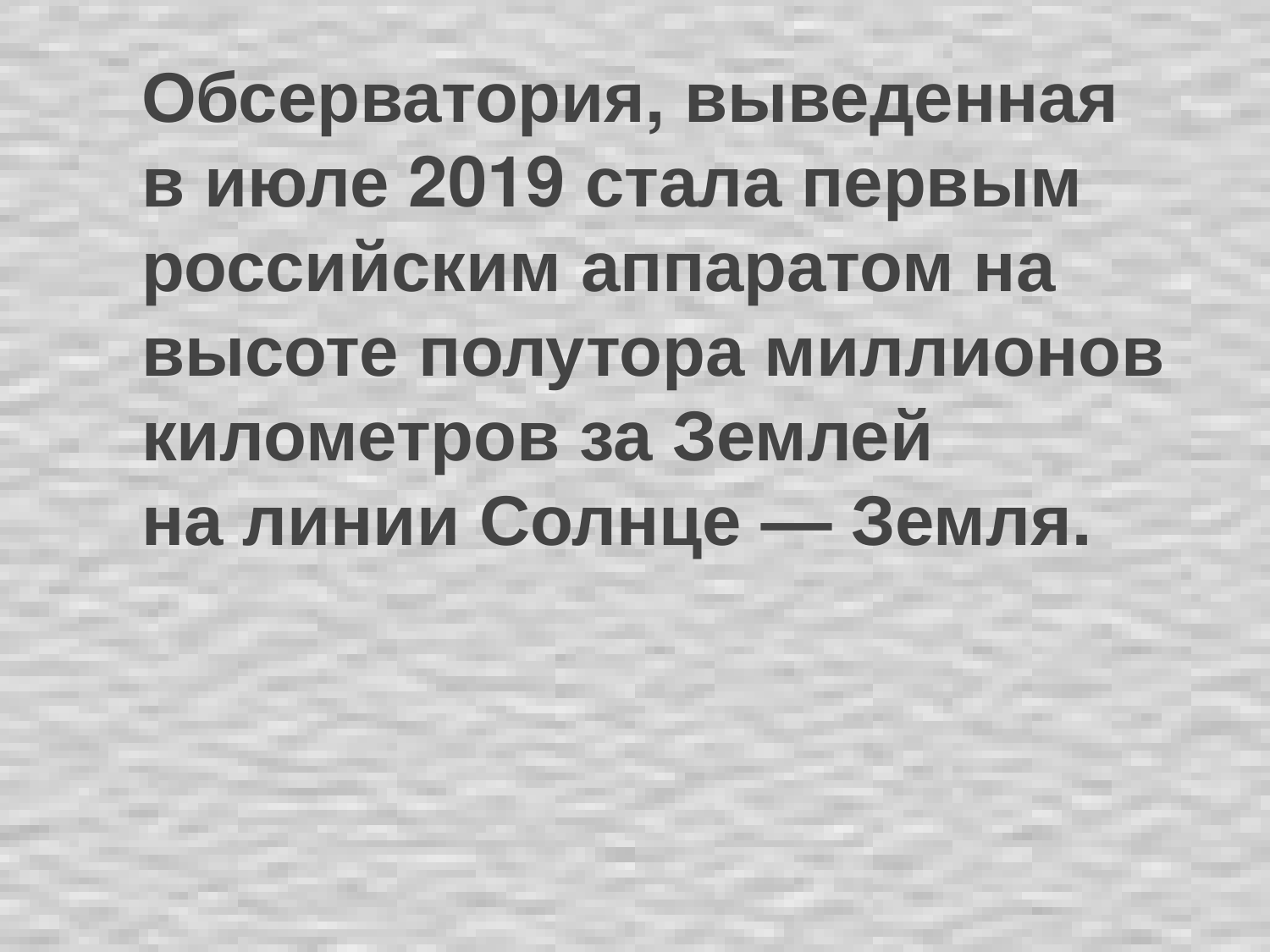

Обсерватория, выведенная в июле 2019 стала первым российским аппаратом на высоте полутора миллионов километров за Землей на линии Солнце — Земля.